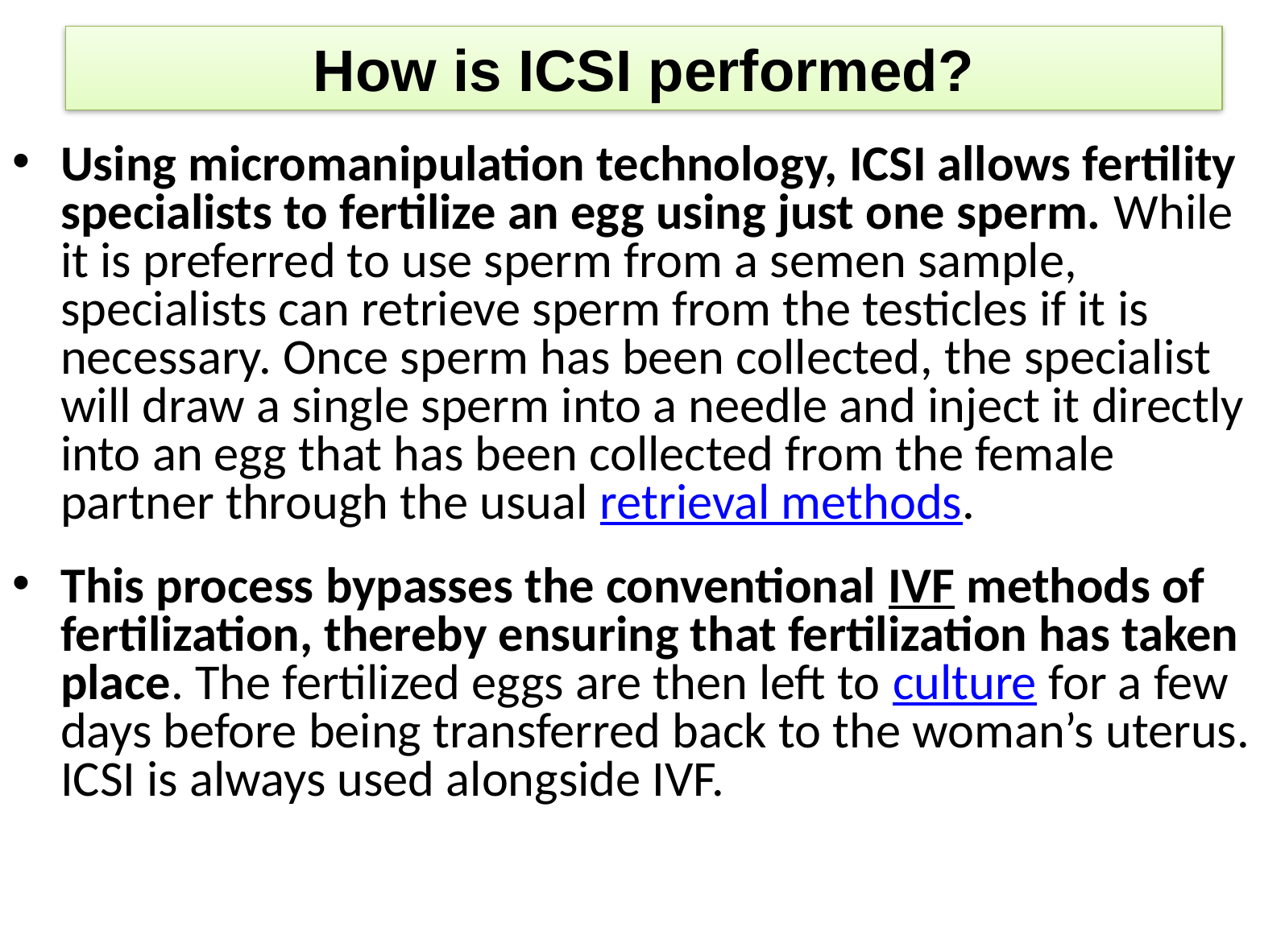

# How is ICSI performed?
Using micromanipulation technology, ICSI allows fertility specialists to fertilize an egg using just one sperm. While it is preferred to use sperm from a semen sample, specialists can retrieve sperm from the testicles if it is necessary. Once sperm has been collected, the specialist will draw a single sperm into a needle and inject it directly into an egg that has been collected from the female partner through the usual retrieval methods.

This process bypasses the conventional IVF methods of fertilization, thereby ensuring that fertilization has taken place. The fertilized eggs are then left to culture for a few days before being transferred back to the woman’s uterus. ICSI is always used alongside IVF.